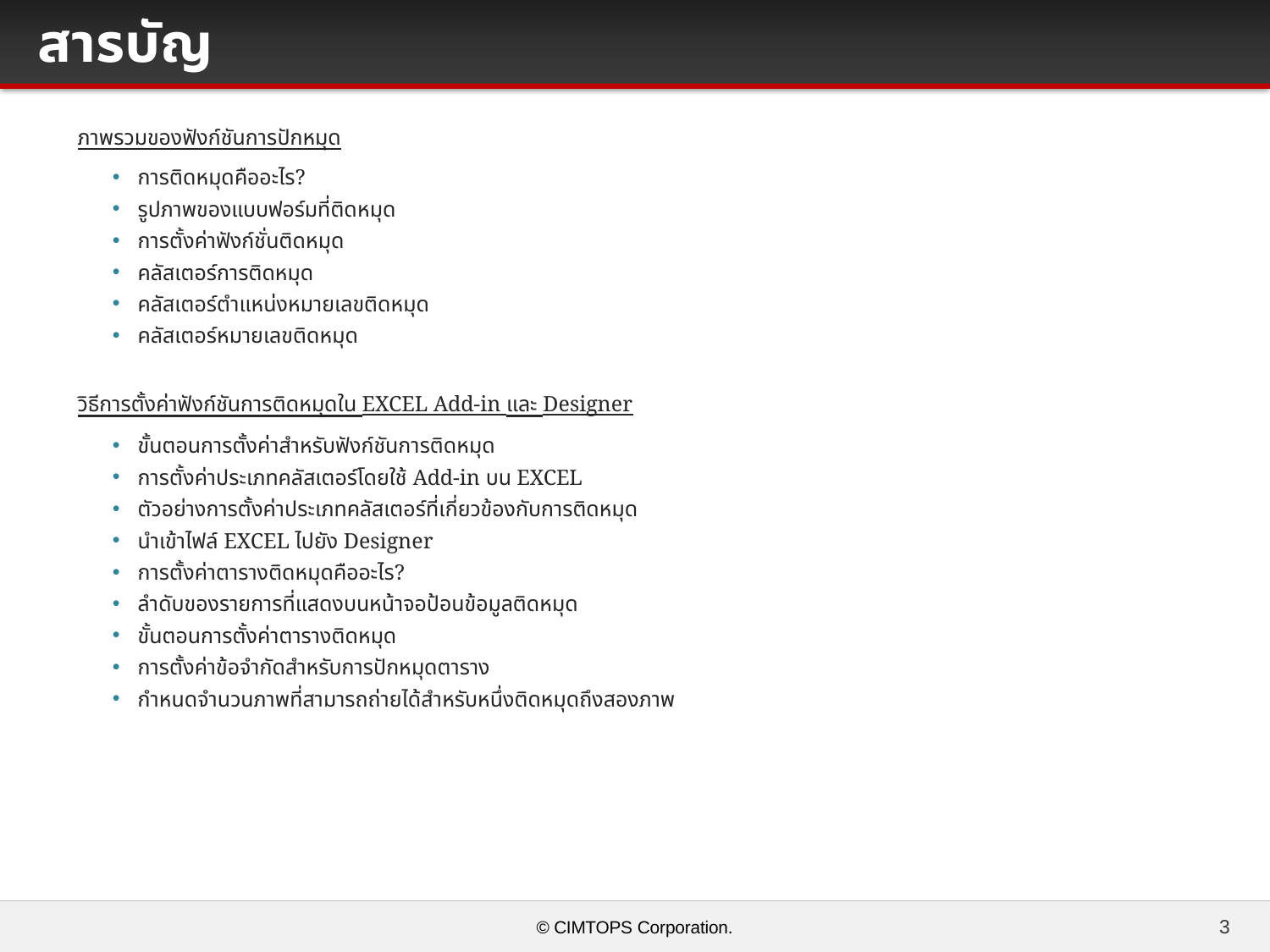

# สารบัญ
ภาพรวมของฟังก์ชันการปักหมุด
การติดหมุดคืออะไร?
รูปภาพของแบบฟอร์มที่ติดหมุด
การตั้งค่าฟังก์ชั่นติดหมุด
คลัสเตอร์การติดหมุด
คลัสเตอร์ตำแหน่งหมายเลขติดหมุด
คลัสเตอร์หมายเลขติดหมุด

วิธีการตั้งค่าฟังก์ชันการติดหมุดใน EXCEL Add-in และ Designer
ขั้นตอนการตั้งค่าสำหรับฟังก์ชันการติดหมุด
การตั้งค่าประเภทคลัสเตอร์โดยใช้ Add-in บน EXCEL
ตัวอย่างการตั้งค่าประเภทคลัสเตอร์ที่เกี่ยวข้องกับการติดหมุด
นำเข้าไฟล์ EXCEL ไปยัง Designer
การตั้งค่าตารางติดหมุดคืออะไร?
ลำดับของรายการที่แสดงบนหน้าจอป้อนข้อมูลติดหมุด
ขั้นตอนการตั้งค่าตารางติดหมุด
การตั้งค่าข้อจำกัดสำหรับการปักหมุดตาราง
กำหนดจำนวนภาพที่สามารถถ่ายได้สำหรับหนึ่งติดหมุดถึงสองภาพ
3
© CIMTOPS Corporation.